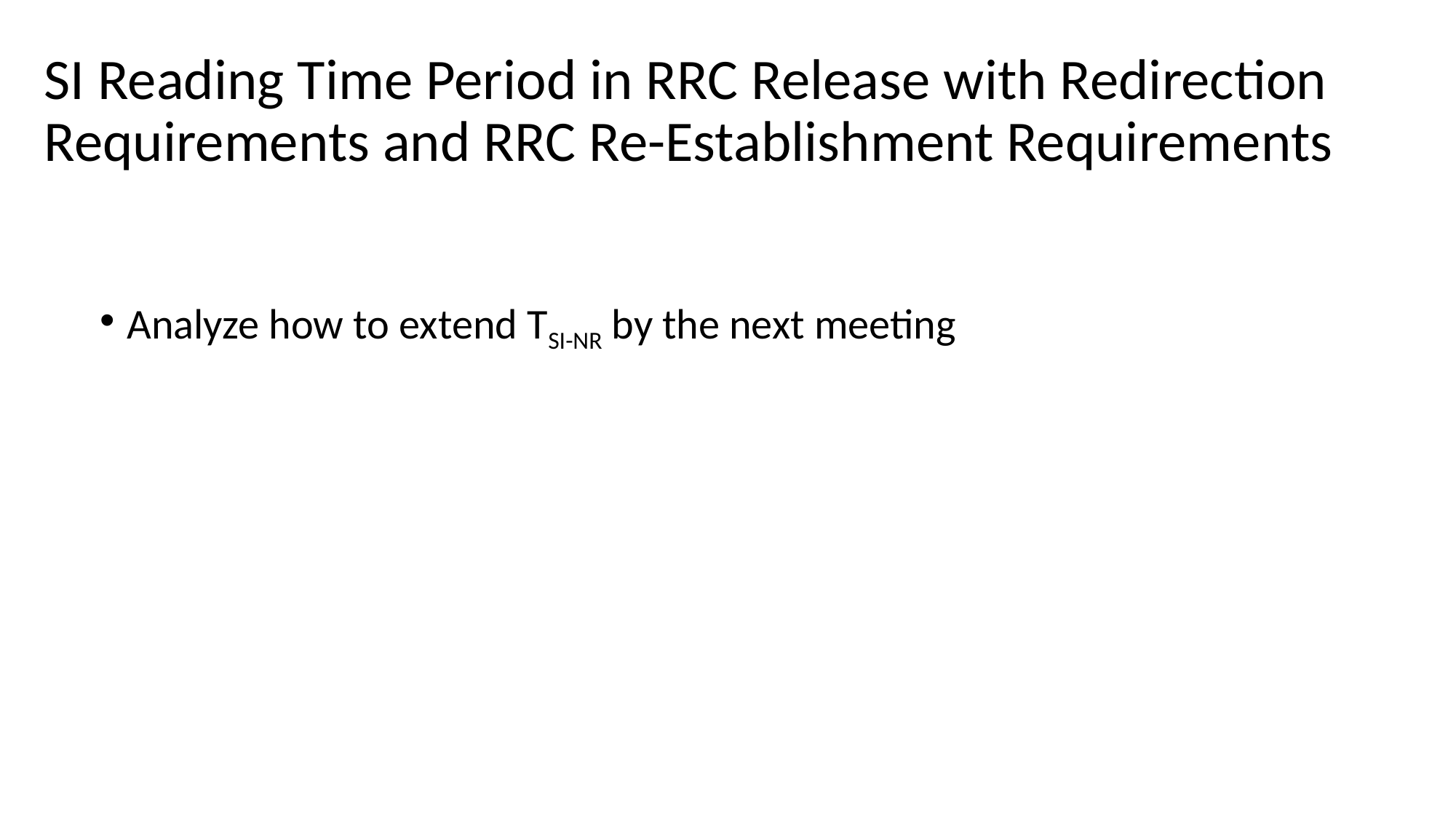

# SI Reading Time Period in RRC Release with Redirection Requirements and RRC Re-Establishment Requirements

Analyze how to extend TSI-NR by the next meeting